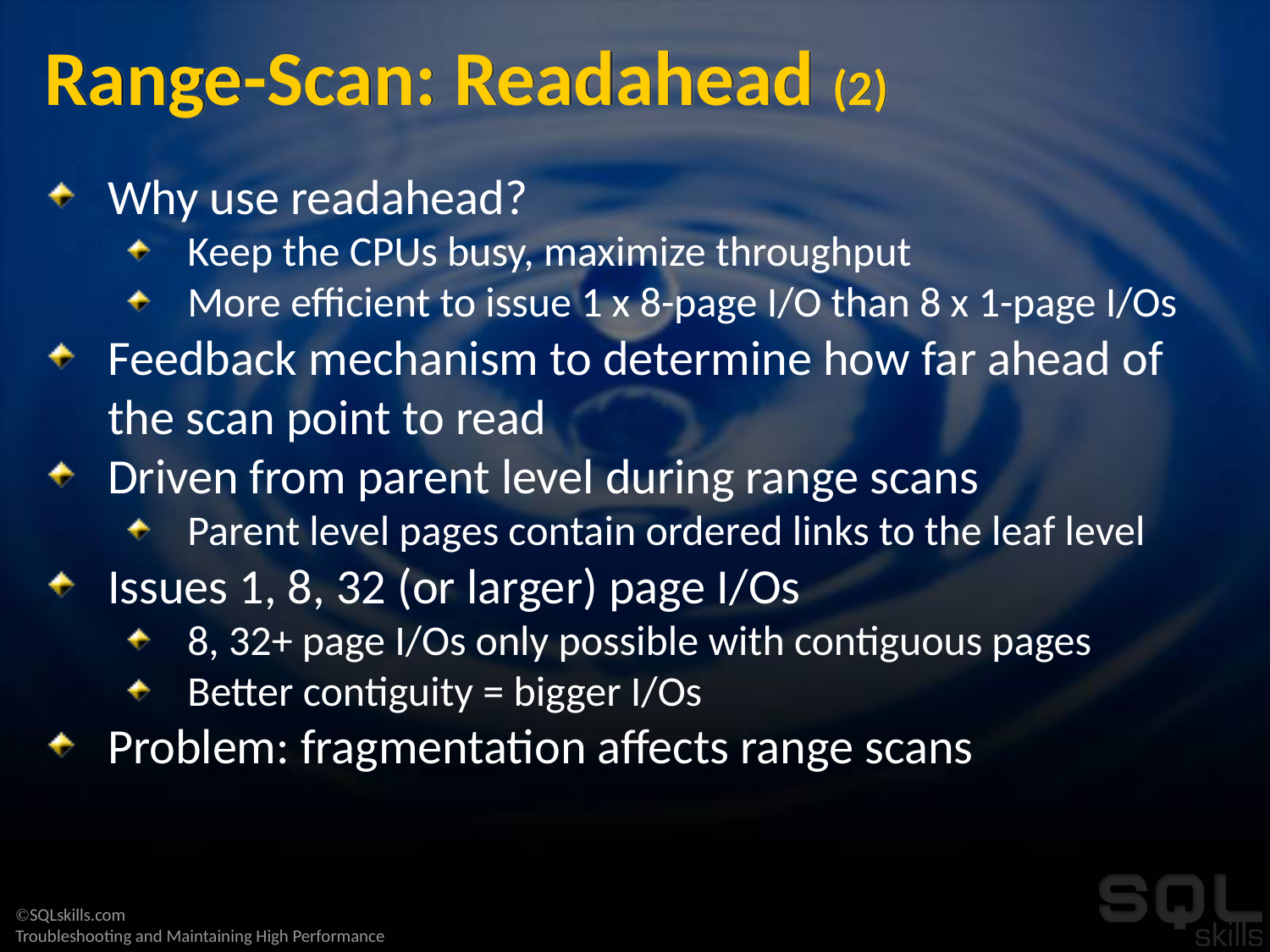

# Range-Scan: Readahead (2)
Why use readahead?
Keep the CPUs busy, maximize throughput
More efficient to issue 1 x 8-page I/O than 8 x 1-page I/Os
Feedback mechanism to determine how far ahead of the scan point to read
Driven from parent level during range scans
Parent level pages contain ordered links to the leaf level
Issues 1, 8, 32 (or larger) page I/Os
8, 32+ page I/Os only possible with contiguous pages
Better contiguity = bigger I/Os
Problem: fragmentation affects range scans